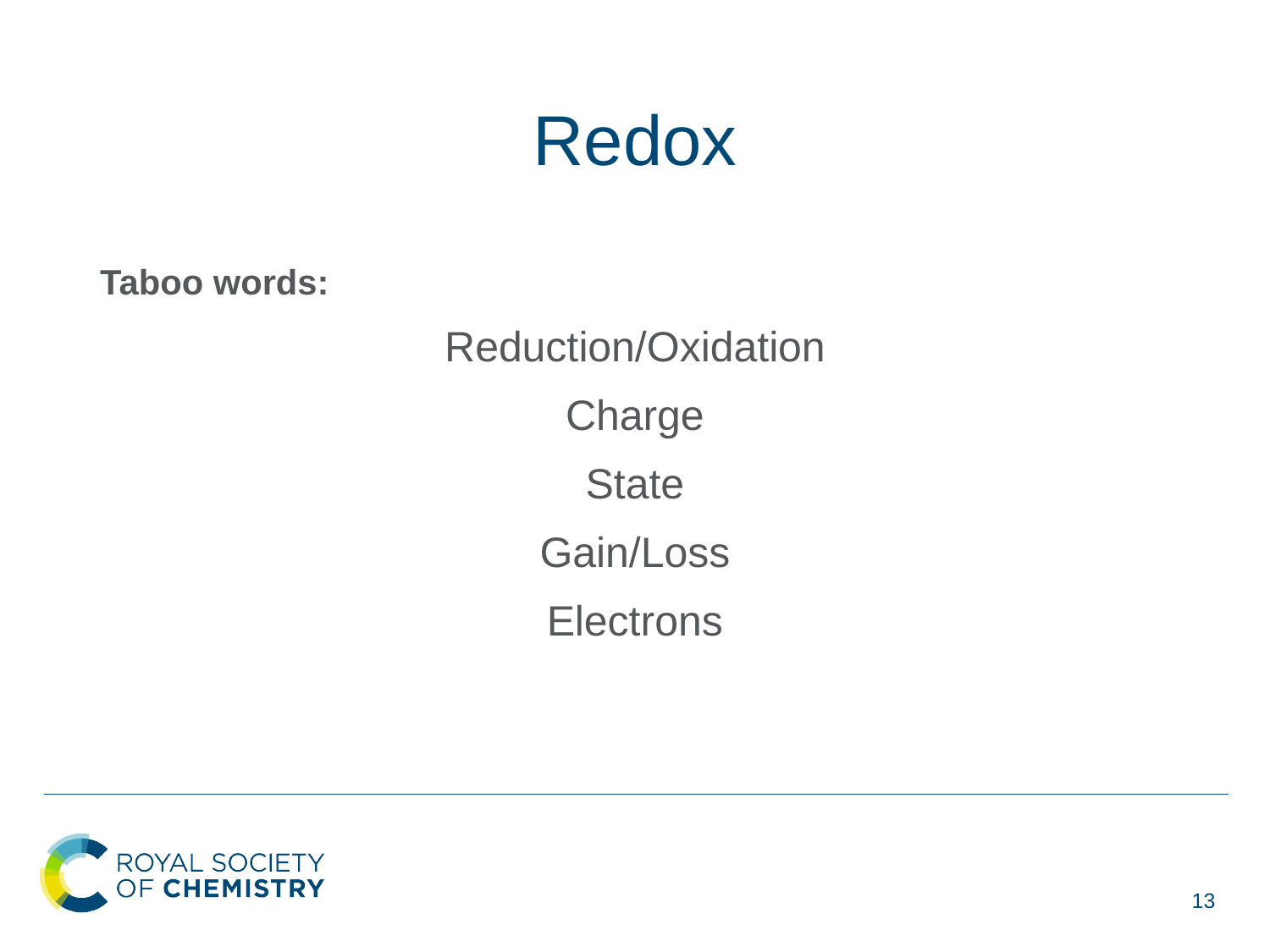

# Redox
Taboo words:
Reduction/Oxidation
Charge
State
Gain/Loss
Electrons
13